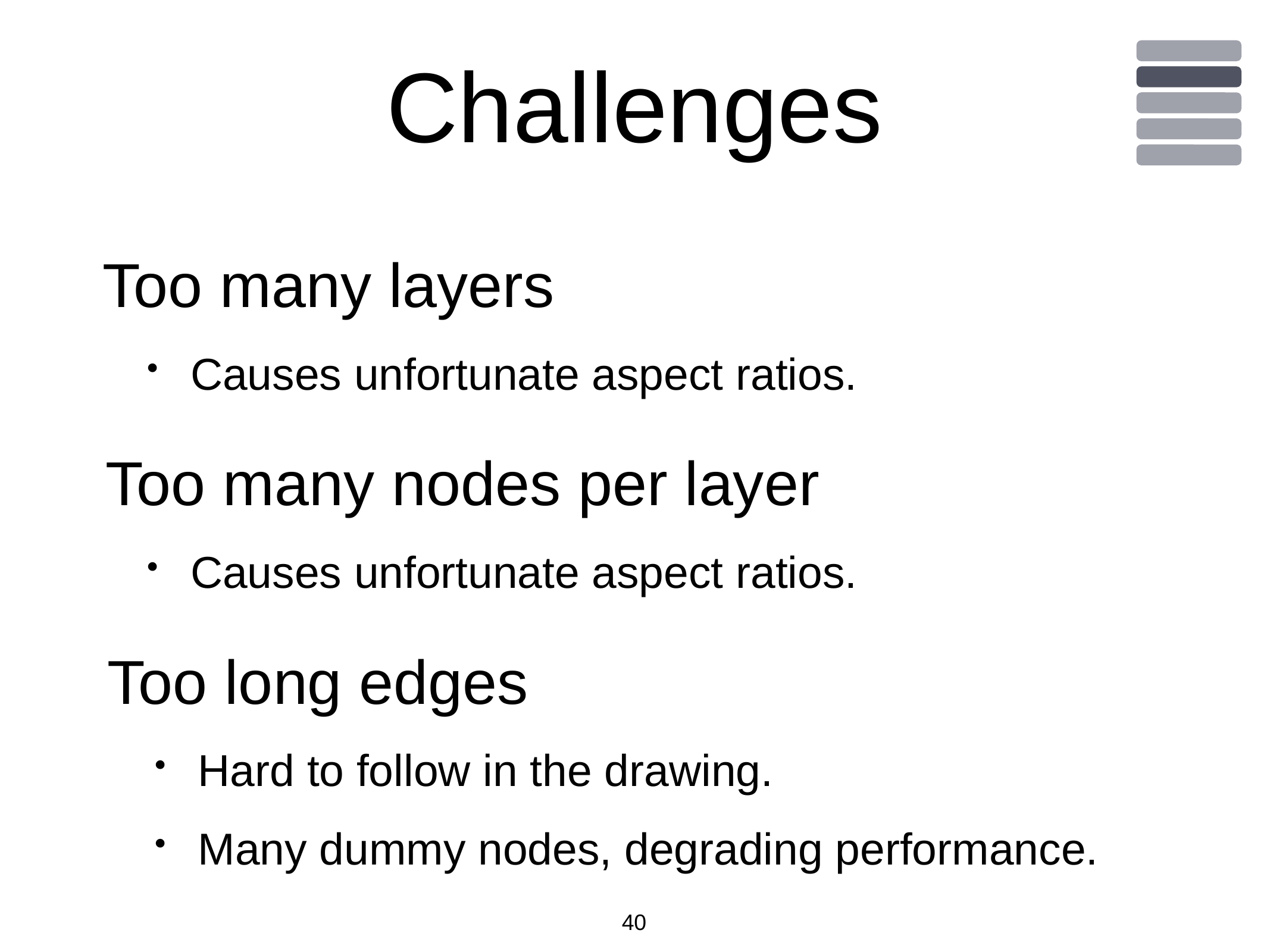

# Challenges
Too many layers
Causes unfortunate aspect ratios.
Too many nodes per layer
Causes unfortunate aspect ratios.
Too long edges
Hard to follow in the drawing.
Many dummy nodes, degrading performance.
40